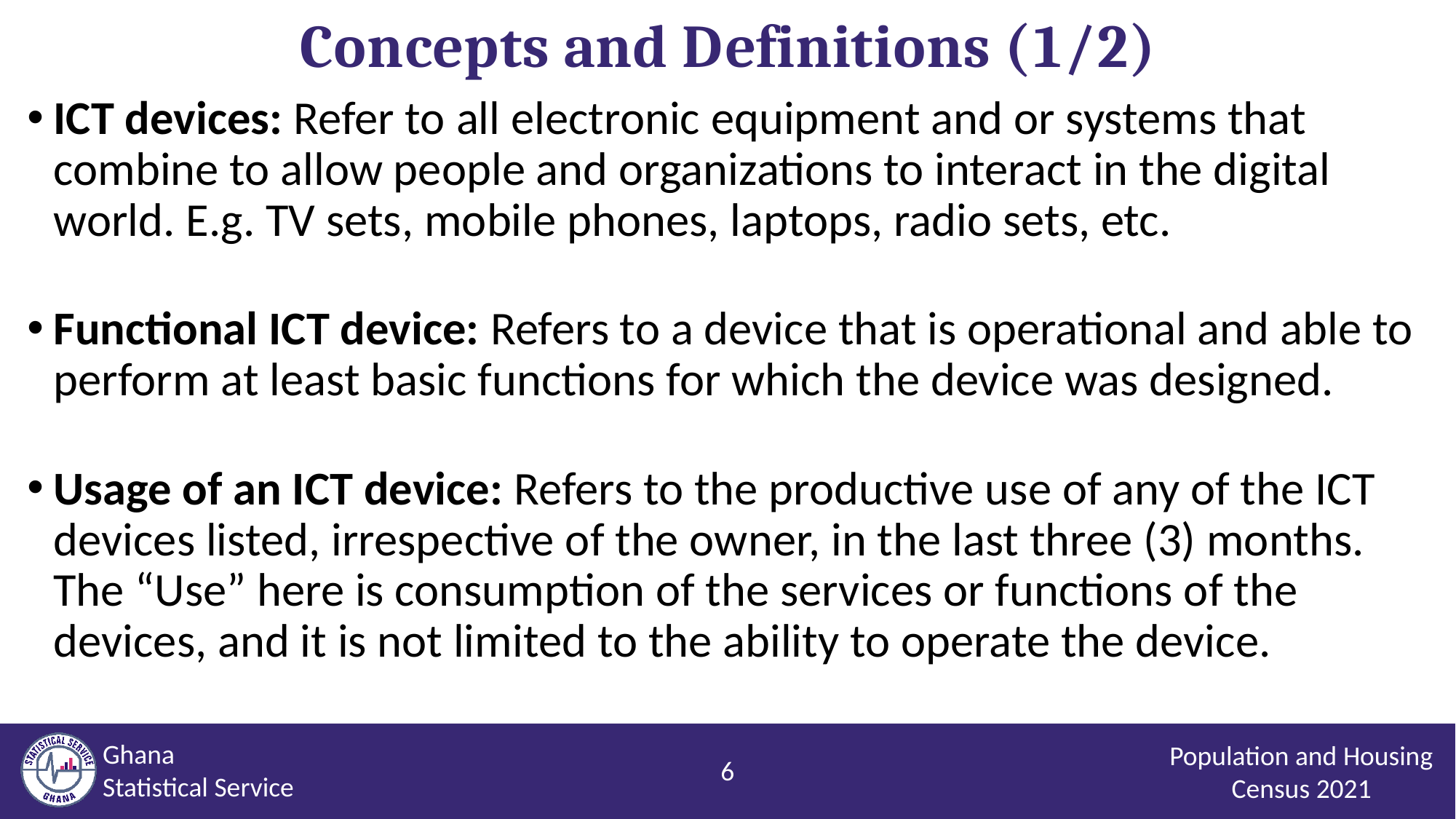

Concepts and Definitions (1/2)
ICT devices: Refer to all electronic equipment and or systems that combine to allow people and organizations to interact in the digital world. E.g. TV sets, mobile phones, laptops, radio sets, etc.

Functional ICT device: Refers to a device that is operational and able to perform at least basic functions for which the device was designed.

Usage of an ICT device: Refers to the productive use of any of the ICT devices listed, irrespective of the owner, in the last three (3) months. The “Use” here is consumption of the services or functions of the devices, and it is not limited to the ability to operate the device.

Population and Housing Census 2021
6